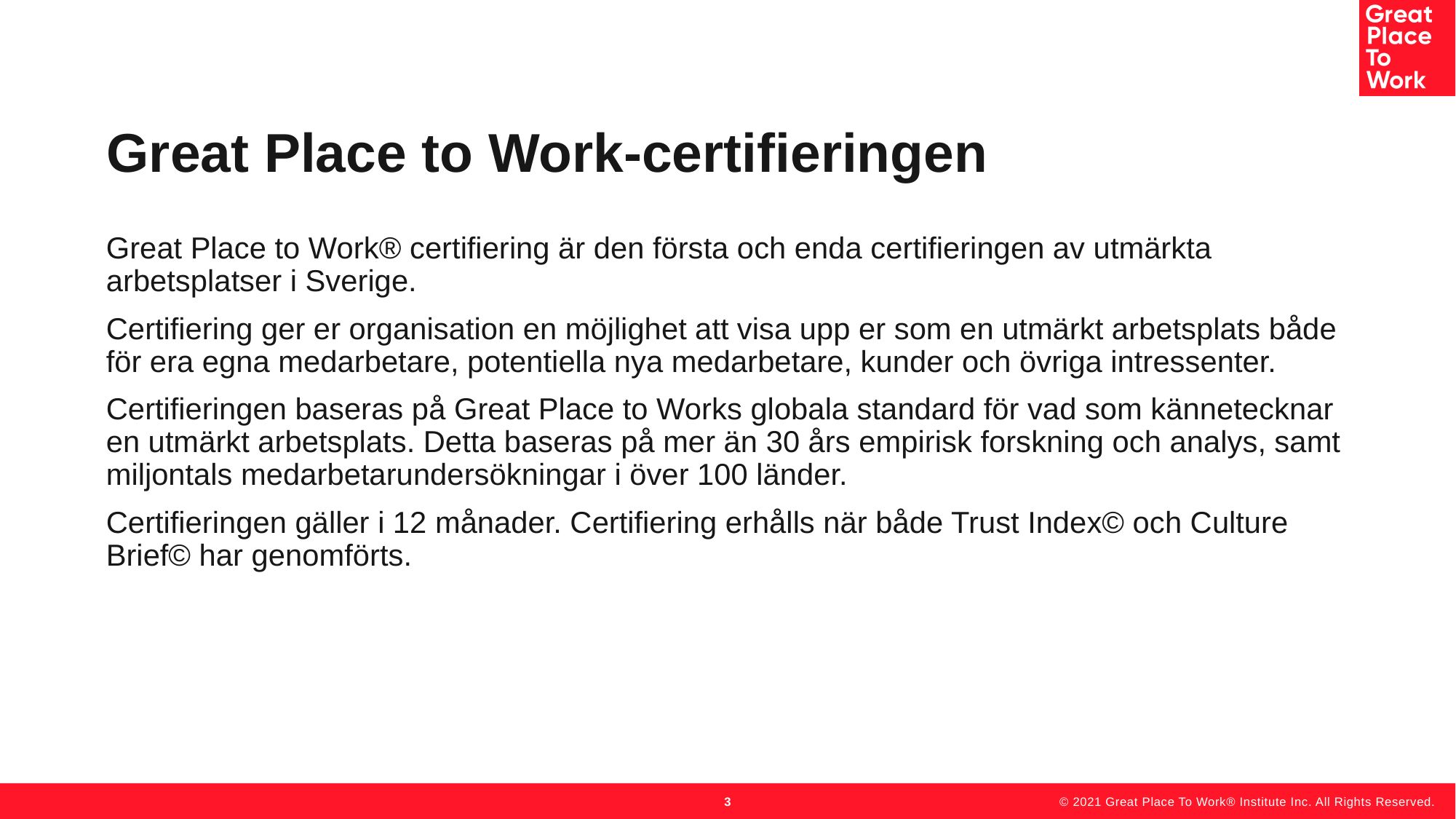

# Great Place to Work-certifieringen
Great Place to Work® certifiering är den första och enda certifieringen av utmärkta arbetsplatser i Sverige.
Certifiering ger er organisation en möjlighet att visa upp er som en utmärkt arbetsplats både för era egna medarbetare, potentiella nya medarbetare, kunder och övriga intressenter.
Certifieringen baseras på Great Place to Works globala standard för vad som kännetecknar en utmärkt arbetsplats. Detta baseras på mer än 30 års empirisk forskning och analys, samt miljontals medarbetarundersökningar i över 100 länder.
Certifieringen gäller i 12 månader. Certifiering erhålls när både Trust Index© och Culture Brief© har genomförts.